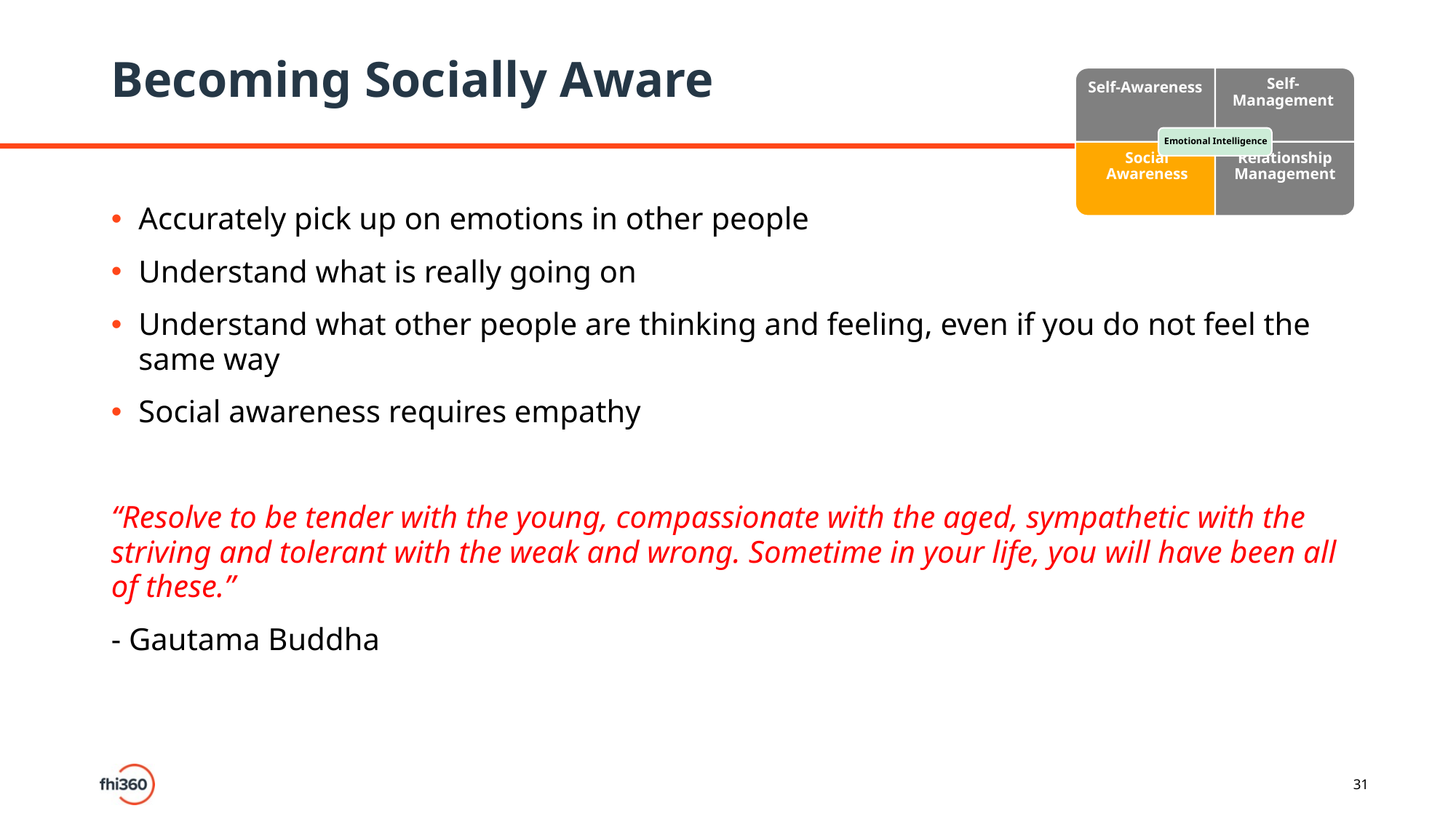

# Becoming Socially Aware
Self-Awareness
Self-Management
Social Awareness
Relationship Management
Emotional Intelligence
Accurately pick up on emotions in other people
Understand what is really going on
Understand what other people are thinking and feeling, even if you do not feel the same way
Social awareness requires empathy

“Resolve to be tender with the young, compassionate with the aged, sympathetic with the striving and tolerant with the weak and wrong. Sometime in your life, you will have been all of these.”
- Gautama Buddha